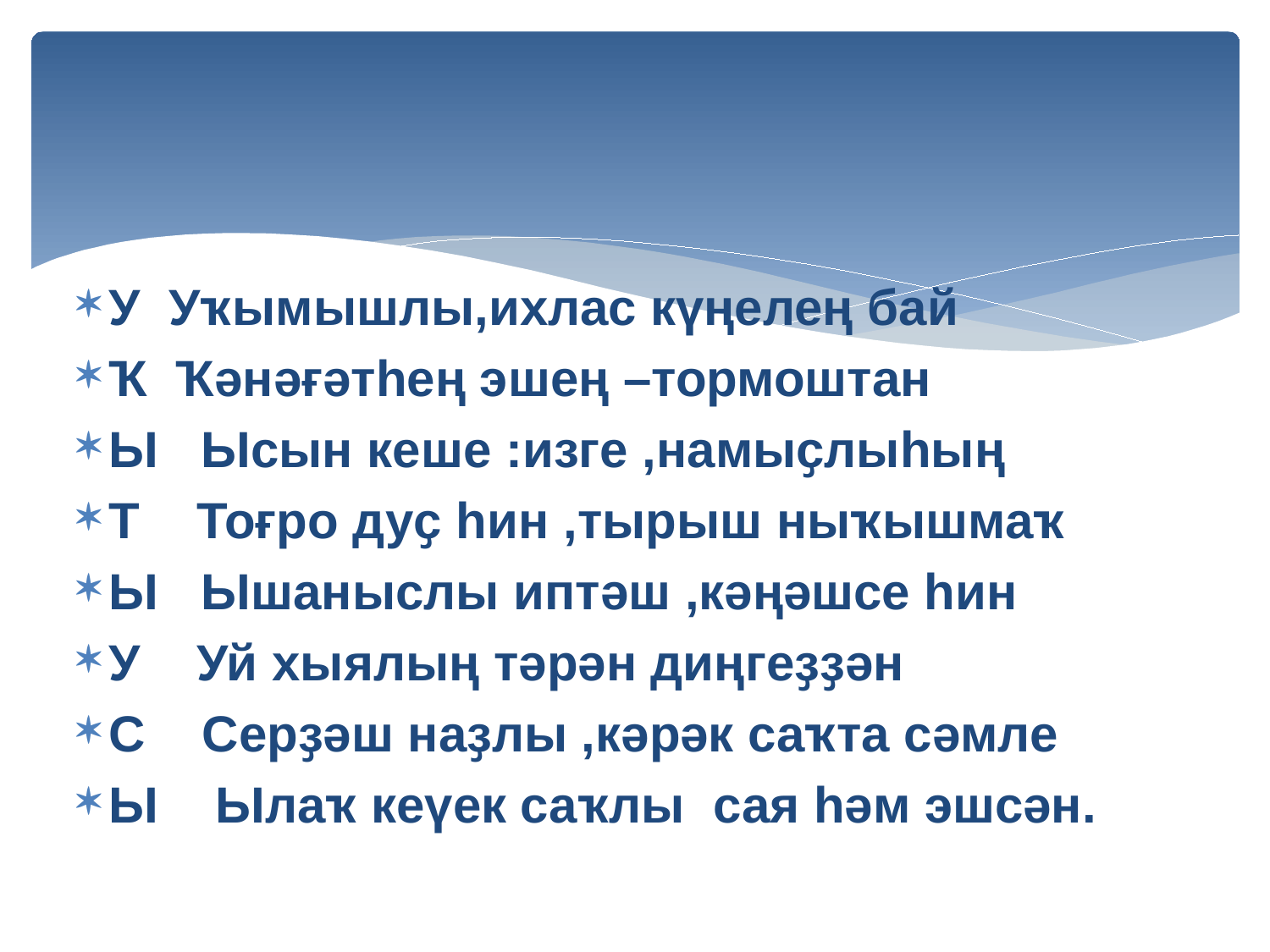

#

У  Уҡымышлы,ихлас күңелең бай
Ҡ  Ҡәнәғәтһең эшең –тормоштан
Ы   Ысын кеше :изге ,намыҫлыһың
Т    Тоғро дуҫ һин ,тырыш ныҡышмаҡ
Ы   Ышаныслы иптәш ,кәңәшсе һин
У    Уй хыялың тәрән диңгеҙҙән
С    Серҙәш наҙлы ,кәрәк саҡта сәмле
Ы    Ылаҡ кеүек саҡлы  сая һәм эшсән.